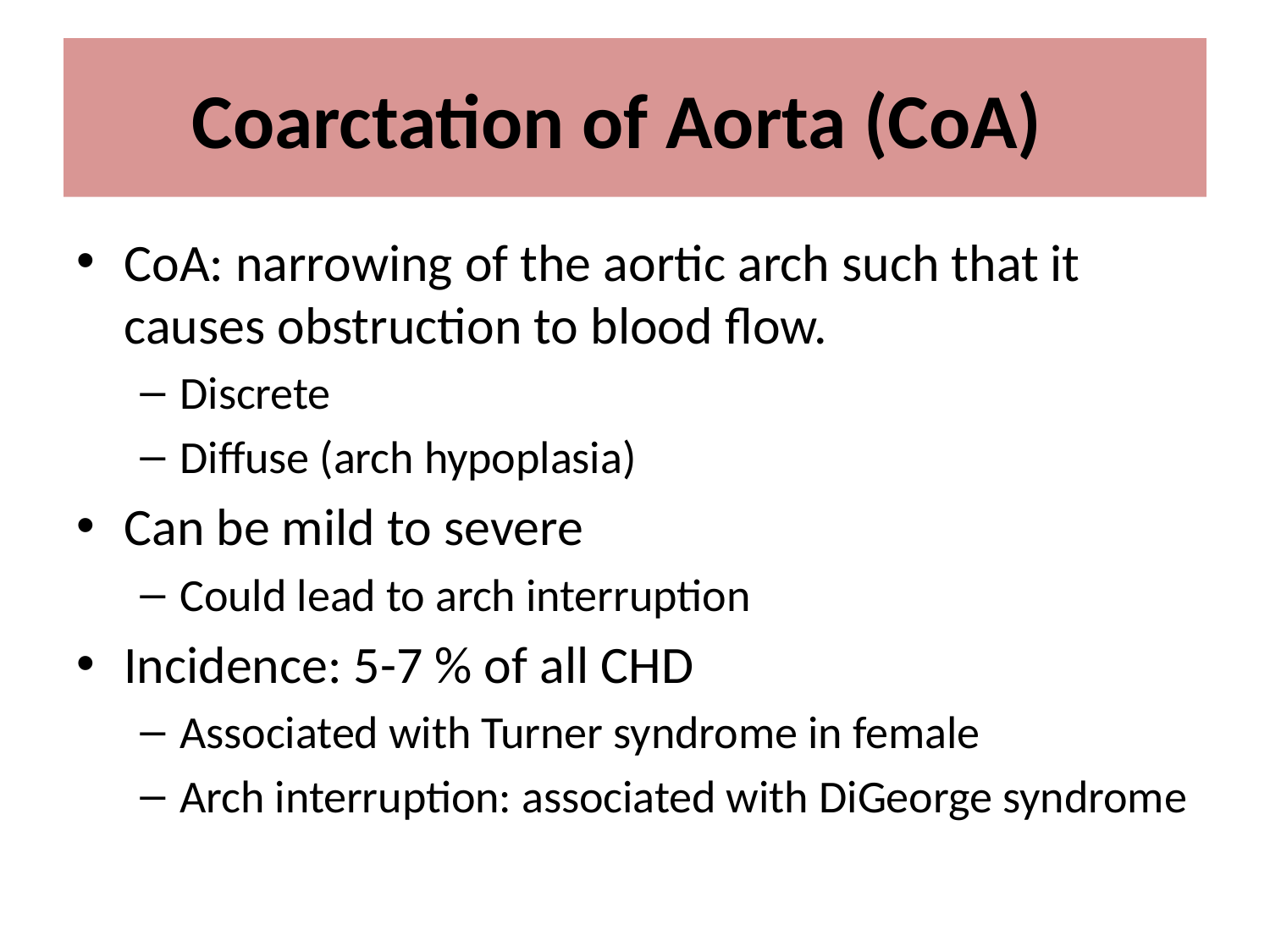

# Coarctation of Aorta (CoA)
CoA: narrowing of the aortic arch such that it causes obstruction to blood flow.
Discrete
Diffuse (arch hypoplasia)
Can be mild to severe
Could lead to arch interruption
Incidence: 5-7 % of all CHD
Associated with Turner syndrome in female
Arch interruption: associated with DiGeorge syndrome